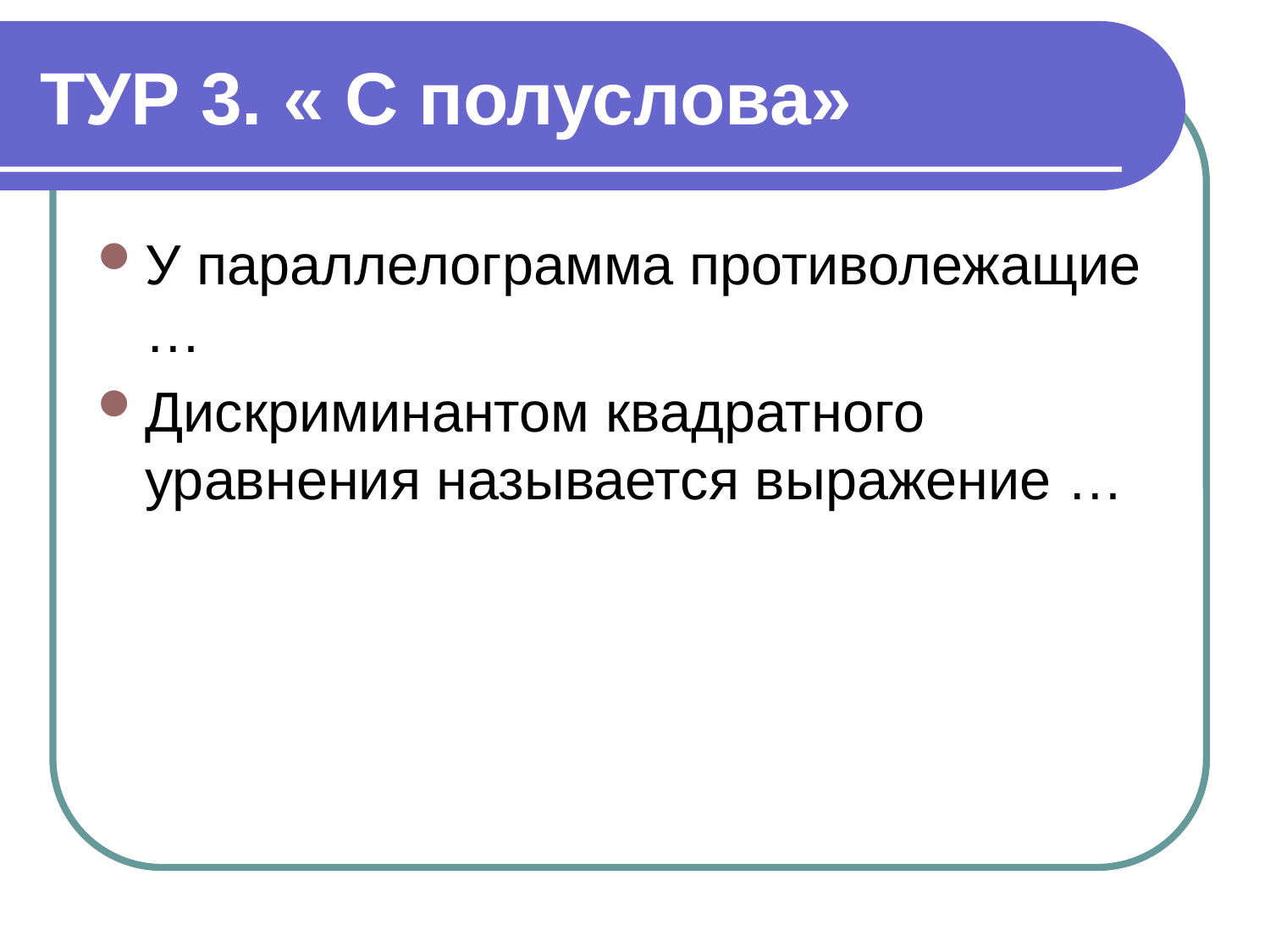

# ТУР 3. « С полуслова»
У параллелограмма противолежащие …
Дискриминантом квадратного уравнения называется выражение …